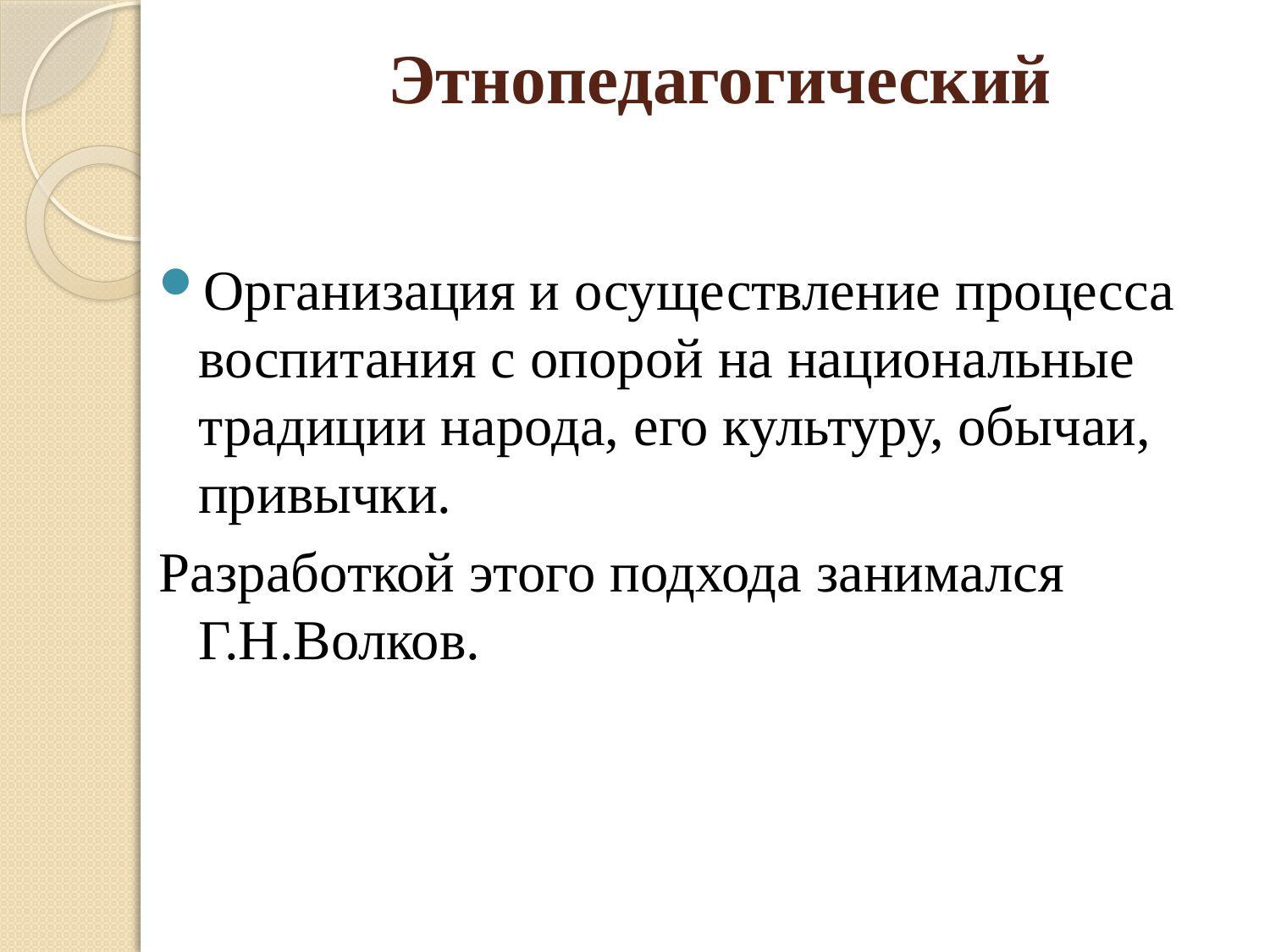

# Этнопедагогический
Организация и осуществление процесса воспитания с опорой на национальные традиции народа, его культуру, обычаи, привычки.
Разработкой этого подхода занимался Г.Н.Волков.